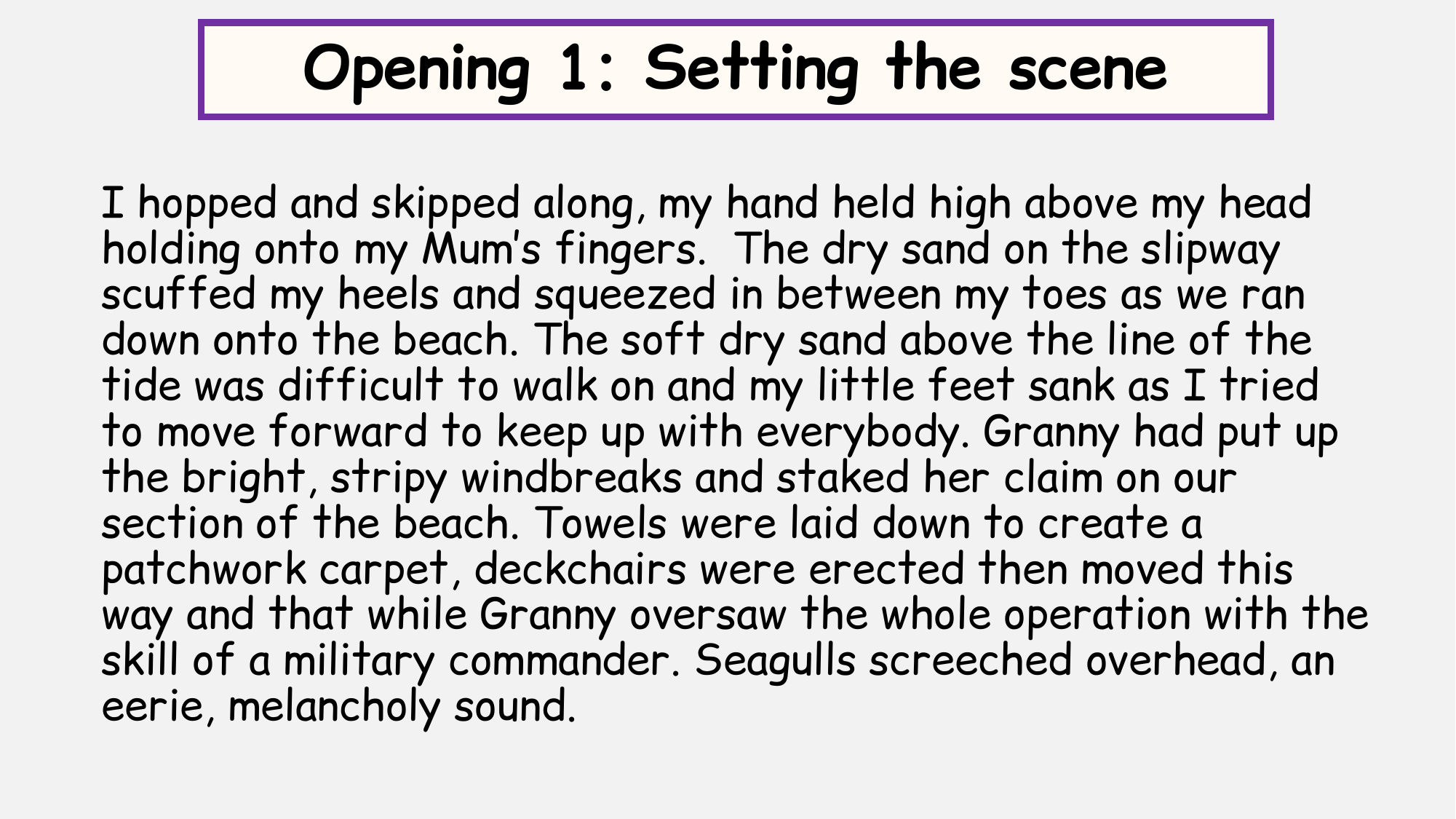

Opening 1: Setting the scene
I hopped and skipped along, my hand held high above my head holding onto my Mum’s fingers.  The dry sand on the slipway scuffed my heels and squeezed in between my toes as we ran down onto the beach. The soft dry sand above the line of the tide was difficult to walk on and my little feet sank as I tried to move forward to keep up with everybody. Granny had put up the bright, stripy windbreaks and staked her claim on our section of the beach. Towels were laid down to create a patchwork carpet, deckchairs were erected then moved this way and that while Granny oversaw the whole operation with the skill of a military commander. Seagulls screeched overhead, an eerie, melancholy sound.